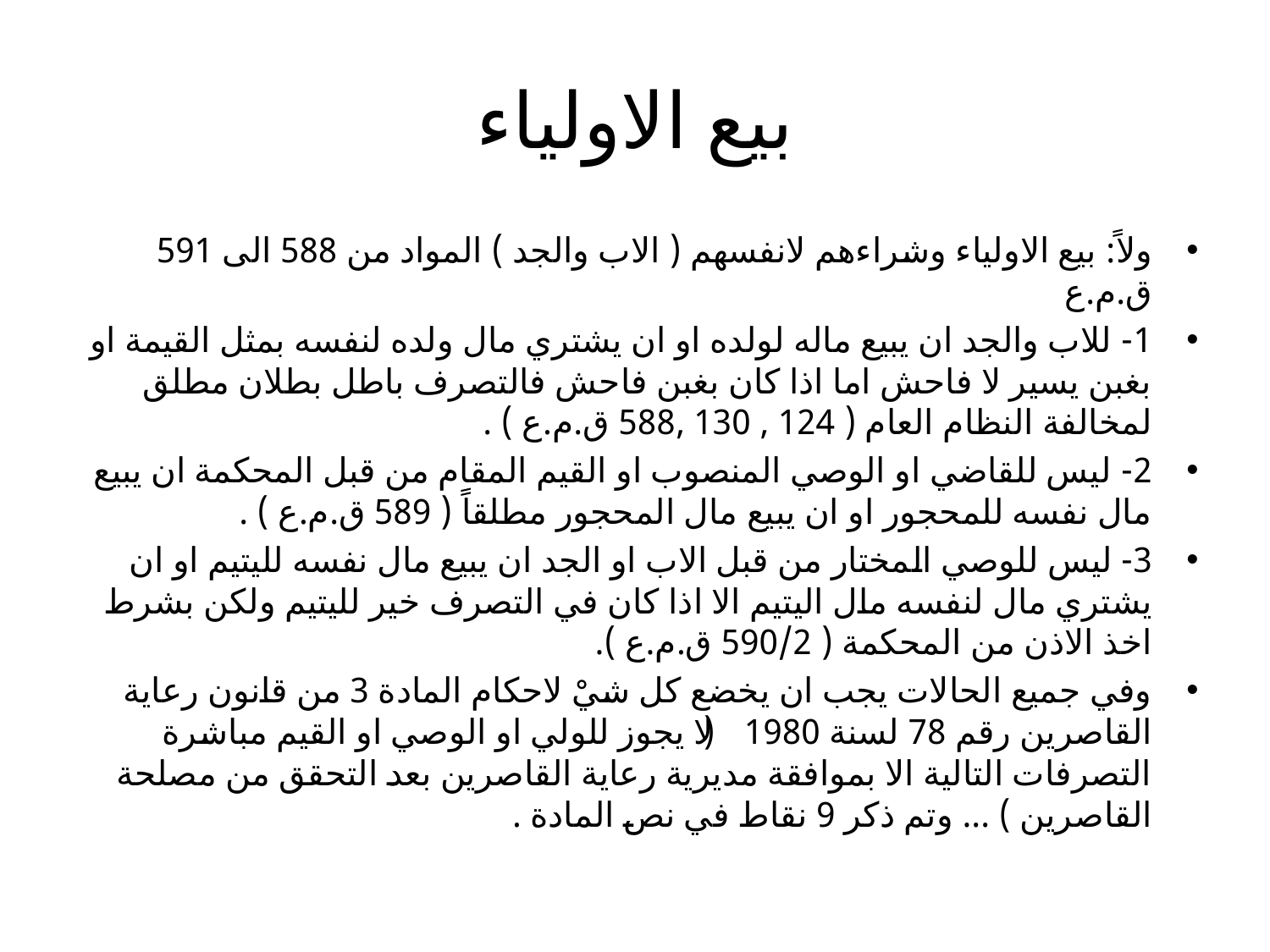

# بيع الاولياء
ولاً: بيع الاولياء وشراءهم لانفسهم ( الاب والجد ) المواد من 588 الى 591 ق.م.ع
1- للاب والجد ان يبيع ماله لولده او ان يشتري مال ولده لنفسه بمثل القيمة او بغبن يسير لا فاحش اما اذا كان بغبن فاحش فالتصرف باطل بطلان مطلق لمخالفة النظام العام ( 124 , 130 ,588 ق.م.ع ) .
2- ليس للقاضي او الوصي المنصوب او القيم المقام من قبل المحكمة ان يبيع مال نفسه للمحجور او ان يبيع مال المحجور مطلقاً ( 589 ق.م.ع ) .
3- ليس للوصي المختار من قبل الاب او الجد ان يبيع مال نفسه لليتيم او ان يشتري مال لنفسه مال اليتيم الا اذا كان في التصرف خير لليتيم ولكن بشرط اخذ الاذن من المحكمة ( 590/2 ق.م.ع ).
وفي جميع الحالات يجب ان يخضع كل شيْ لاحكام المادة 3 من قانون رعاية القاصرين رقم 78 لسنة 1980 ( لا يجوز للولي او الوصي او القيم مباشرة التصرفات التالية الا بموافقة مديرية رعاية القاصرين بعد التحقق من مصلحة القاصرين ) ... وتم ذكر 9 نقاط في نص المادة .